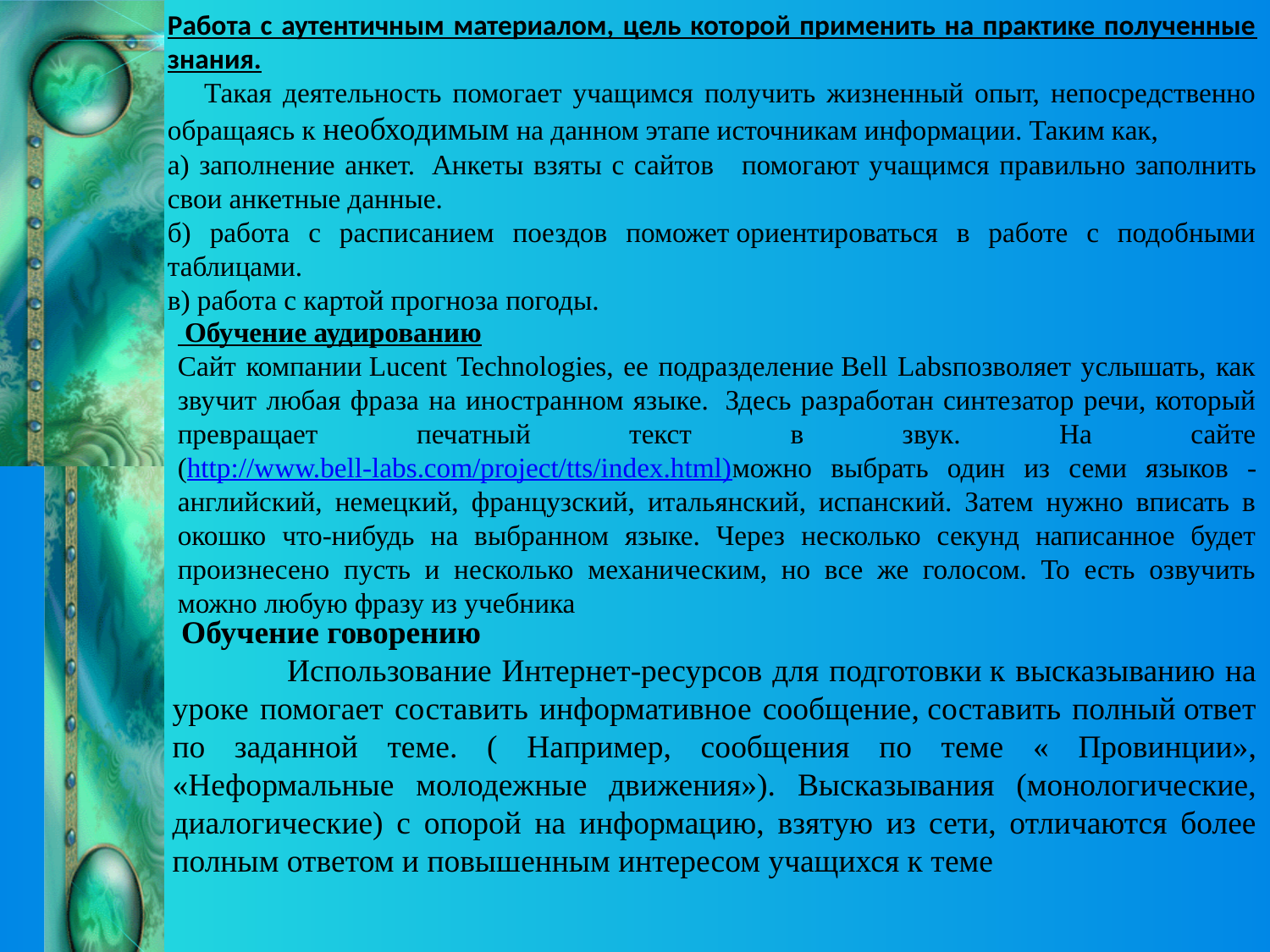

Работа с аутентичным материалом, цель которой применить на практике полученные знания.
     Такая деятельность помогает учащимся получить жизненный опыт, непосредственно обращаясь к необходимым на данном этапе источникам информации. Таким как,
а) заполнение анкет.  Анкеты взяты с сайтов   помогают учащимся правильно заполнить свои анкетные данные.
б) работа с расписанием поездов поможет ориентироваться в работе с подобными таблицами.
в) работа с картой прогноза погоды.
 Обучение аудированию
Сайт компании Lucent Technologies, ее подразделение Bell Labsпозволяет услышать, как звучит любая фраза на иностранном языке.  Здесь разработан синтезатор речи, который превращает печатный текст в звук. На сайте (http://www.bell-labs.com/project/tts/index.html)можно выбрать один из семи языков - английский, немецкий, французский, итальянский, испанский. Затем нужно вписать в окошко что-нибудь на выбранном языке. Через несколько секунд написанное будет произнесено пусть и несколько механическим, но все же голосом. То есть озвучить можно любую фразу из учебника
 Обучение говорению
              Использование Интернет-ресурсов для подготовки к высказыванию на уроке помогает составить информативное сообщение, составить полный ответ по заданной теме. ( Например, сообщения по теме « Провинции», «Неформальные молодежные движения»). Высказывания (монологические, диалогические) с опорой на информацию, взятую из сети, отличаются более полным ответом и повышенным интересом учащихся к теме